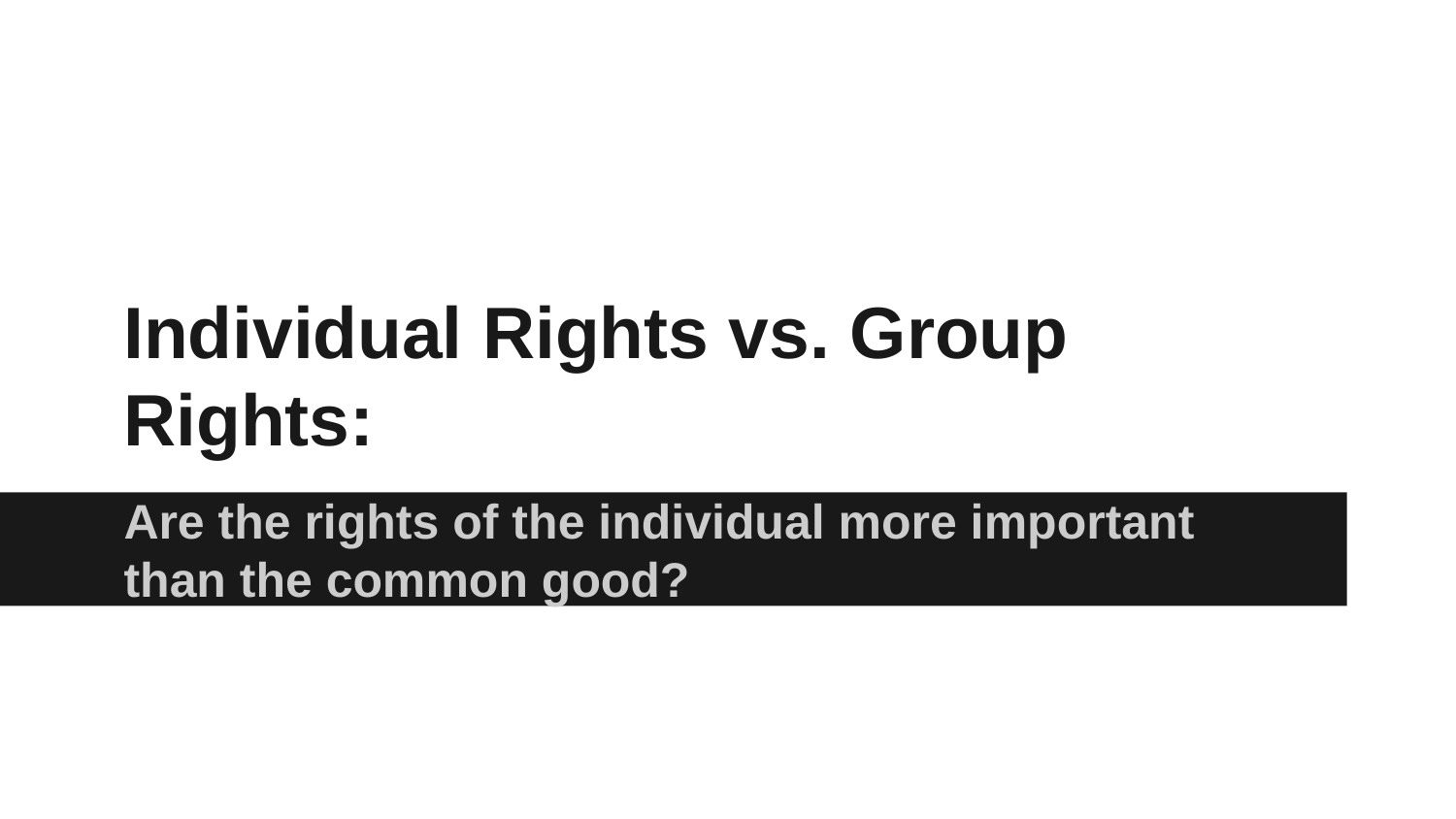

# Individual Rights vs. Group Rights:
Are the rights of the individual more important
than the common good?